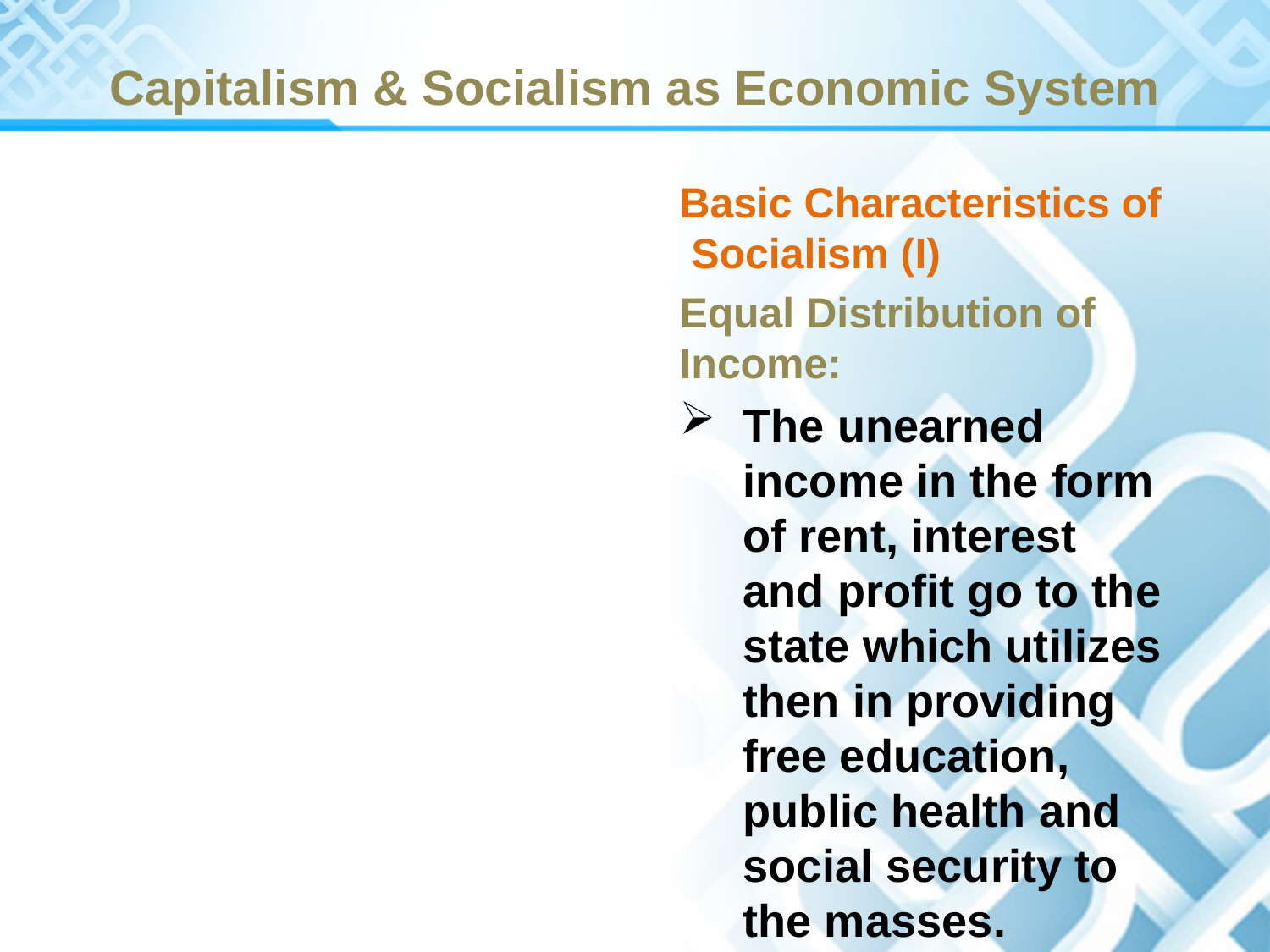

# Capitalism & Socialism as Economic System
Basic Characteristics of  Socialism (I)
Equal Distribution of Income:
The unearned income in the form of rent, interest and profit go to the state which utilizes then in providing free education, public health and social security to the masses.